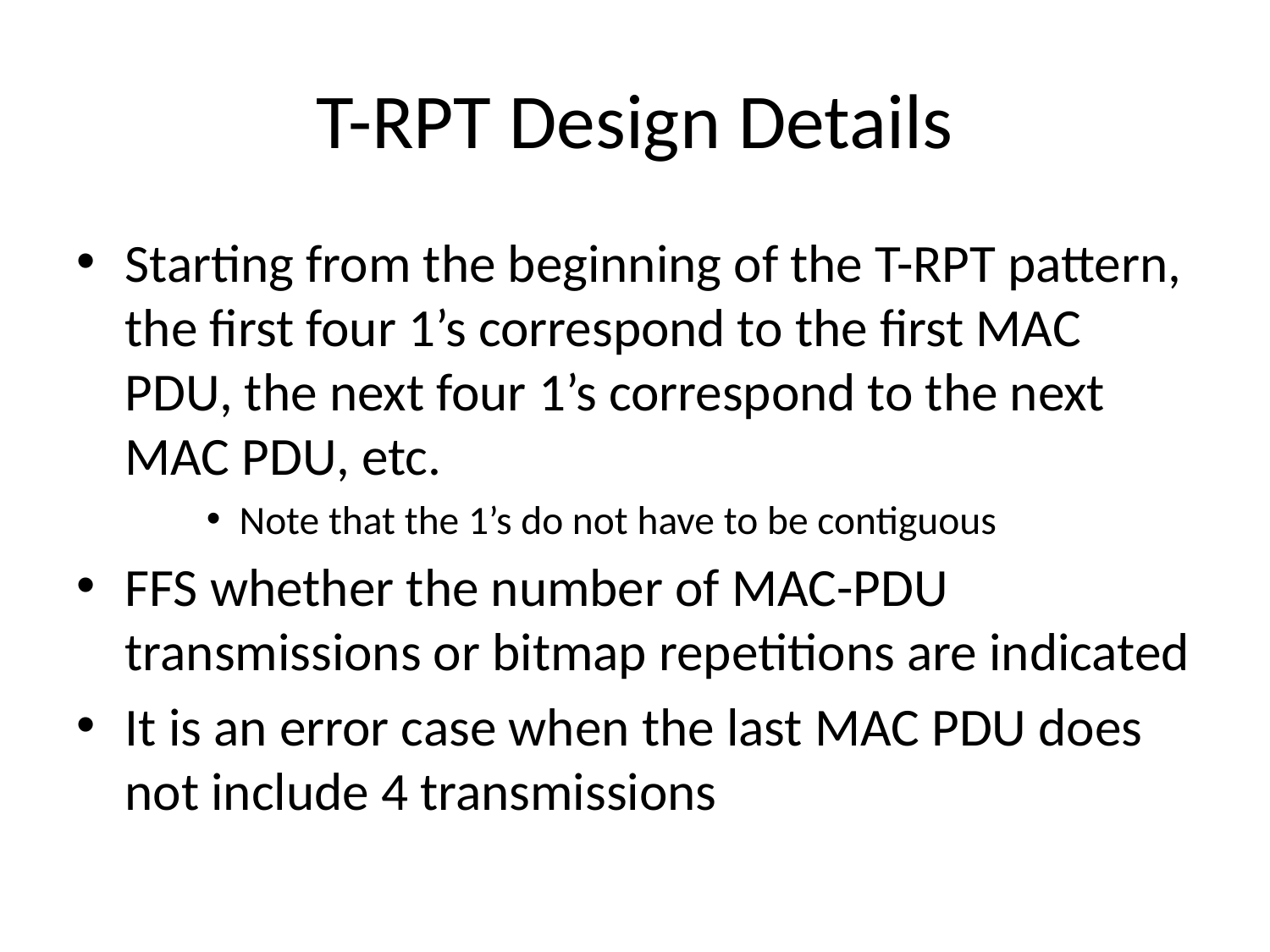

# T-RPT Design Details
Starting from the beginning of the T-RPT pattern, the first four 1’s correspond to the first MAC PDU, the next four 1’s correspond to the next MAC PDU, etc.
Note that the 1’s do not have to be contiguous
FFS whether the number of MAC-PDU transmissions or bitmap repetitions are indicated
It is an error case when the last MAC PDU does not include 4 transmissions